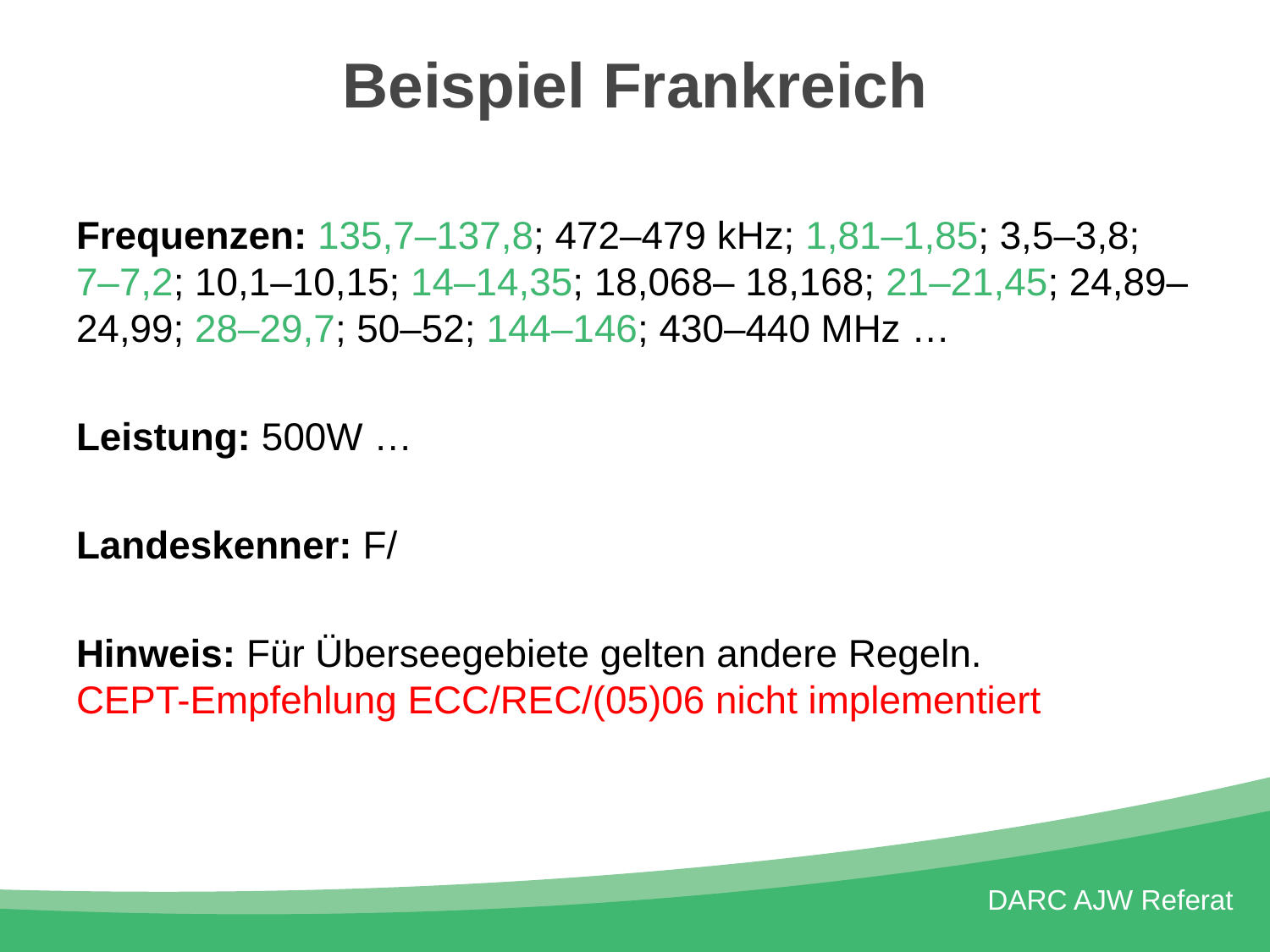

# Beispiel Frankreich

Frequenzen: 135,7–137,8; 472–479 kHz; 1,81–1,85; 3,5–3,8; 7–7,2; 10,1–10,15; 14–14,35; 18,068– 18,168; 21–21,45; 24,89–24,99; 28–29,7; 50–52; 144–146; 430–440 MHz …

Leistung: 500W …

Landeskenner: F/

Hinweis: Für Überseegebiete gelten andere Regeln.
CEPT-Empfehlung ECC/REC/(05)06 nicht implementiert